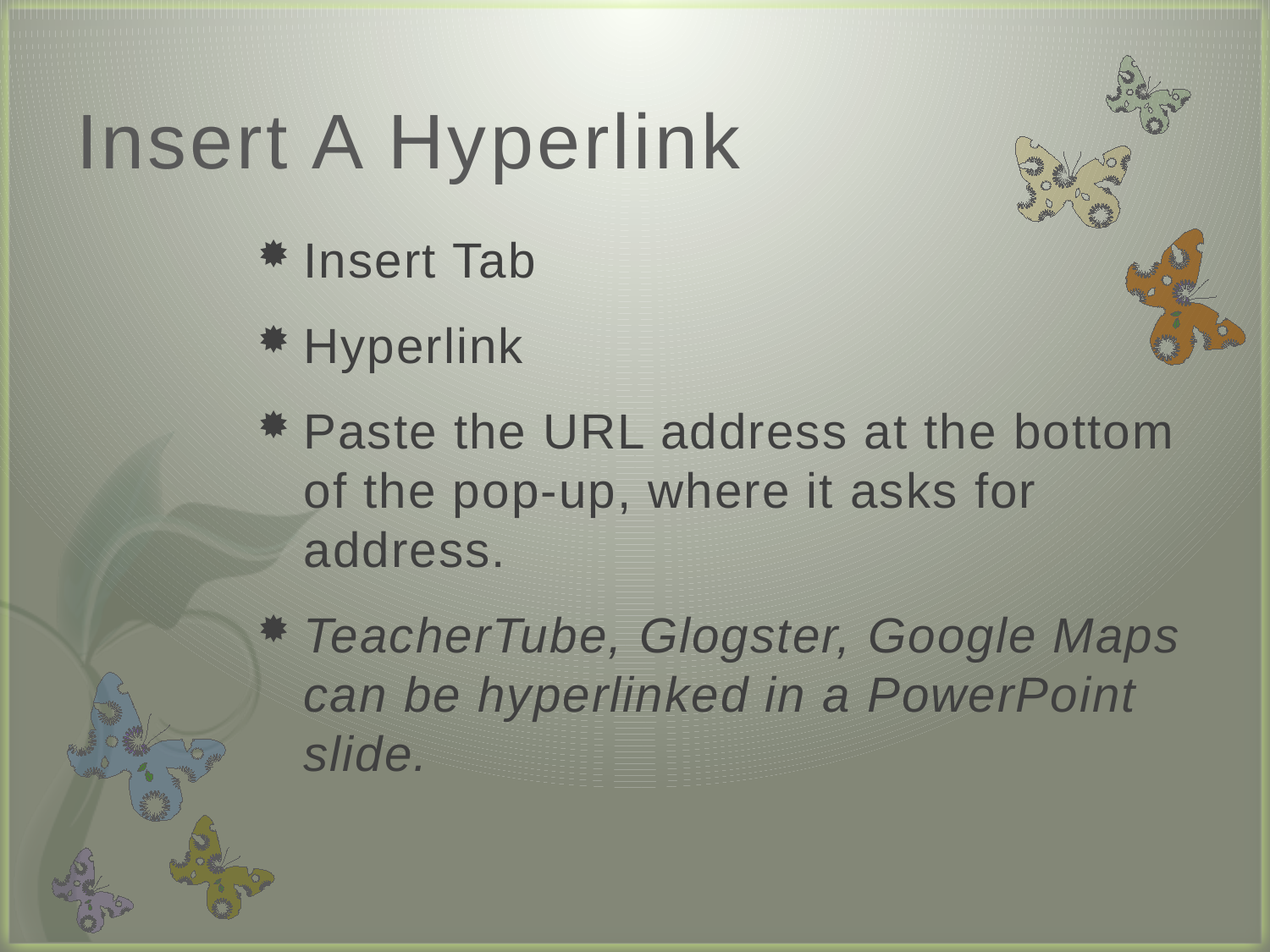

# Insert A Hyperlink
Insert Tab
Hyperlink
Paste the URL address at the bottom of the pop-up, where it asks for address.
TeacherTube, Glogster, Google Maps can be hyperlinked in a PowerPoint slide.